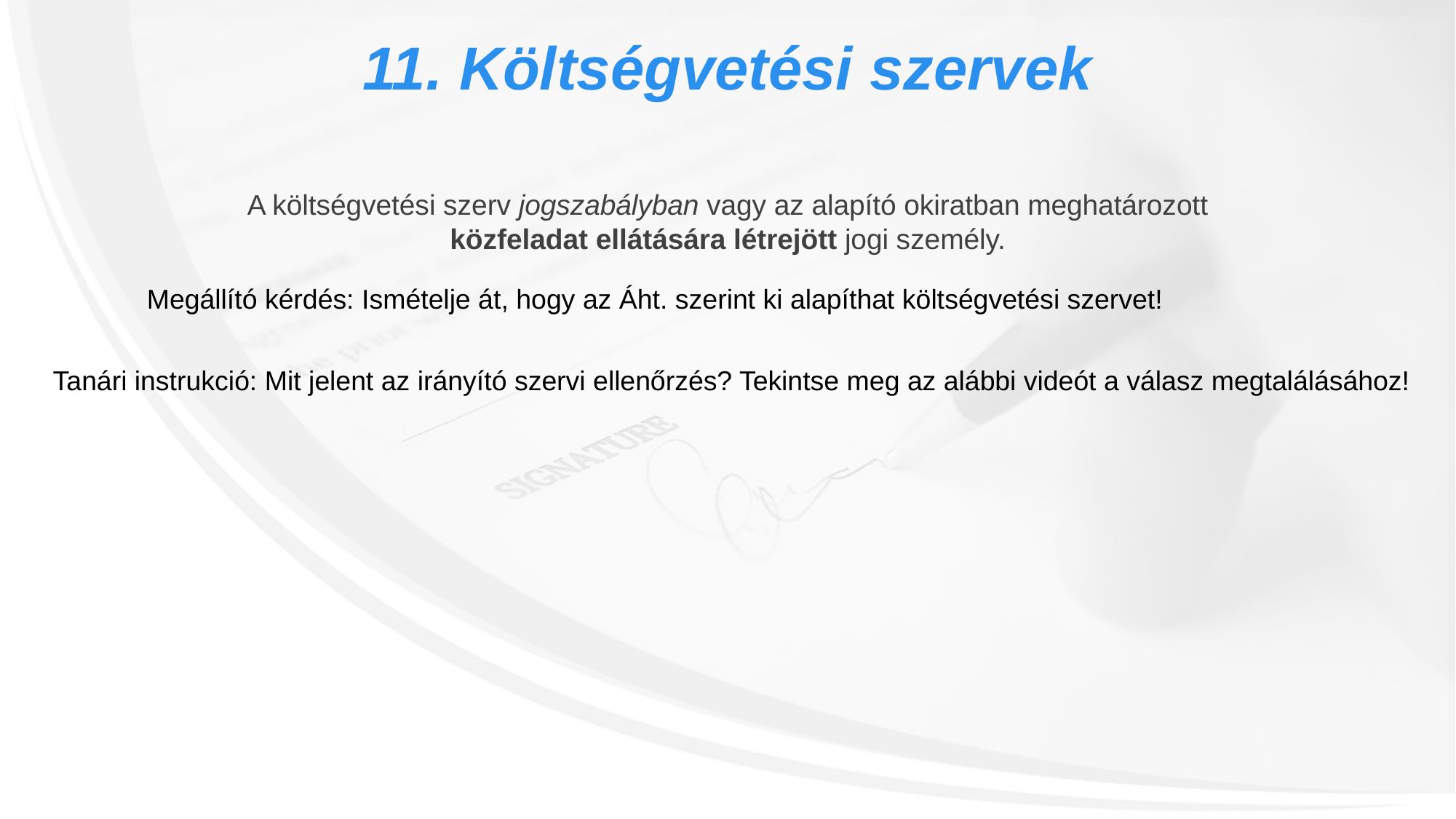

11. Költségvetési szervek
A költségvetési szerv jogszabályban vagy az alapító okiratban meghatározott közfeladat ellátására létrejött jogi személy.

Megállító kérdés: Ismételje át, hogy az Áht. szerint ki alapíthat költségvetési szervet!
Tanári instrukció: Mit jelent az irányító szervi ellenőrzés? Tekintse meg az alábbi videót a válasz megtalálásához!